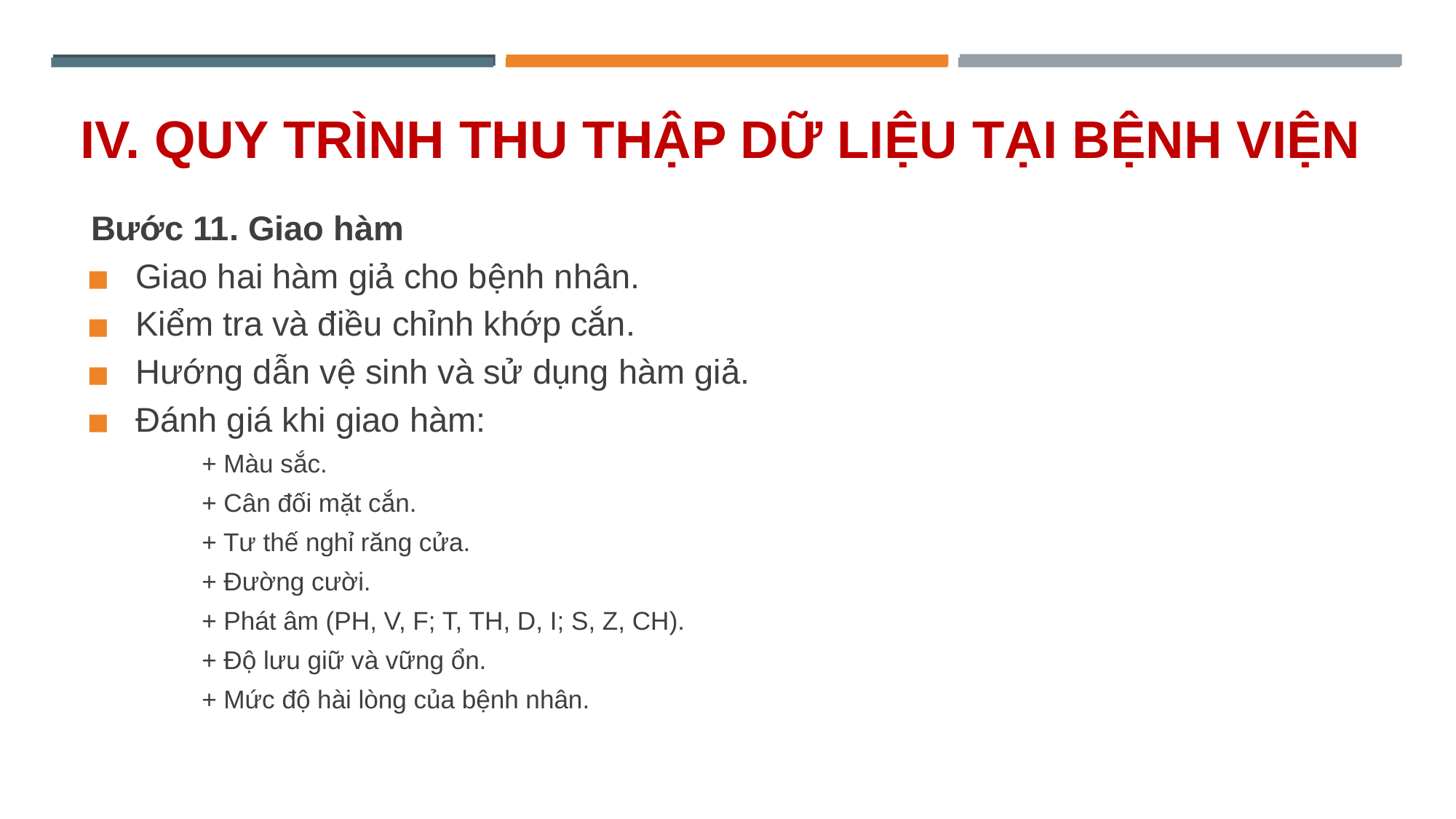

# IV. QUY TRÌNH THU THẬP DỮ LIỆU TẠI BỆNH VIỆN
Bước 11. Giao hàm
Giao hai hàm giả cho bệnh nhân.
Kiểm tra và điều chỉnh khớp cắn.
Hướng dẫn vệ sinh và sử dụng hàm giả.
Đánh giá khi giao hàm:
+ Màu sắc.
+ Cân đối mặt cắn.
+ Tư thế nghỉ răng cửa.
+ Đường cười.
+ Phát âm (PH, V, F; T, TH, D, I; S, Z, CH).
+ Độ lưu giữ và vững ổn.
+ Mức độ hài lòng của bệnh nhân.